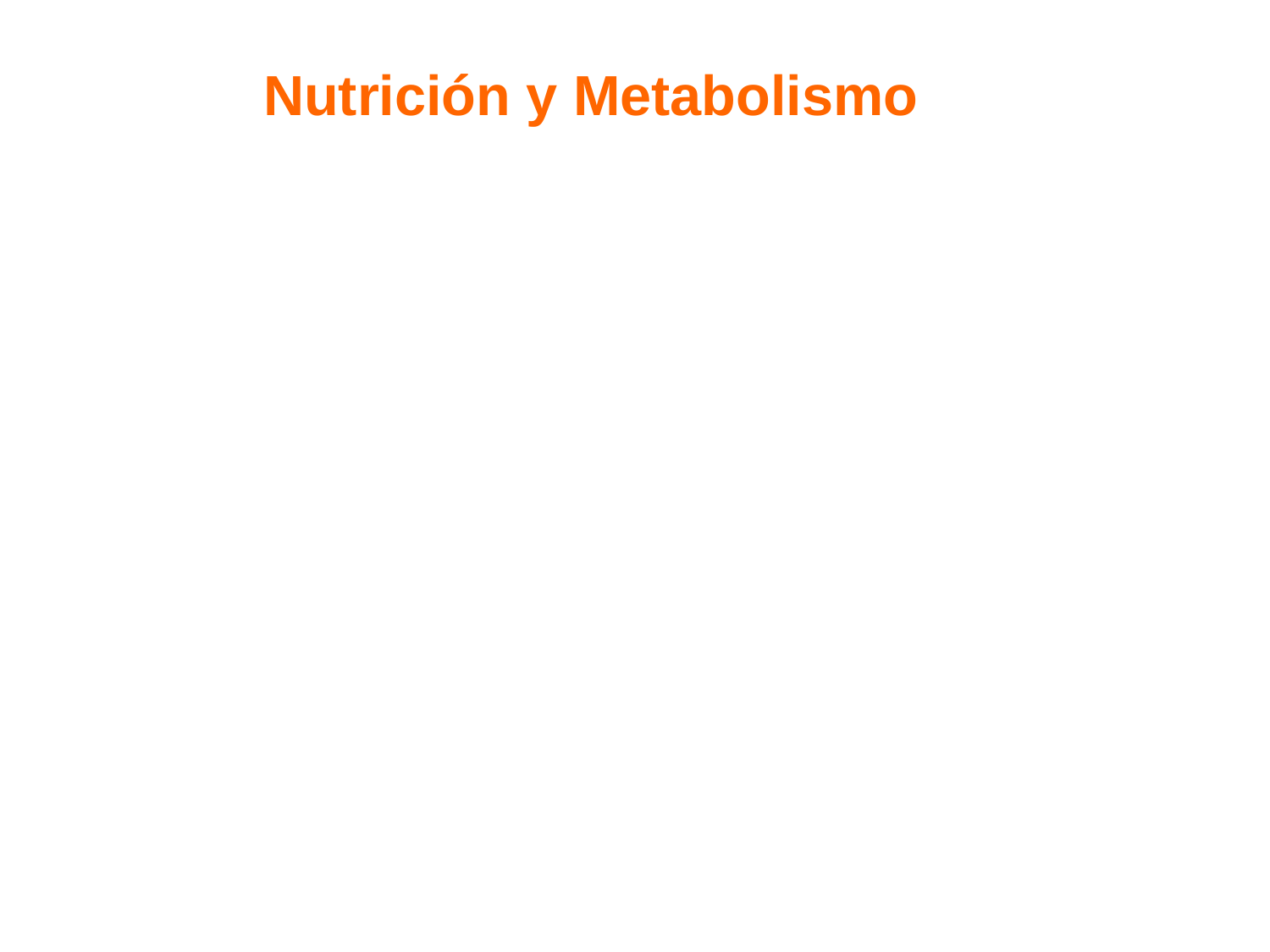

Nutrición y Metabolismo

Digestión. Conversión de los alimentos en sustancias absorbibles en el tracto intestinal. Implica el desdoblamiento, mecánico y químico de los alimentos, en moléculas absorbibles

Absorción de nutrientes. Pasaje del producto de la digestión desde la luz intestinal a la circulación

Metabolización. Utilización de los nutrientes para obtención de energía y/o para la síntesis de compuestos celulares.